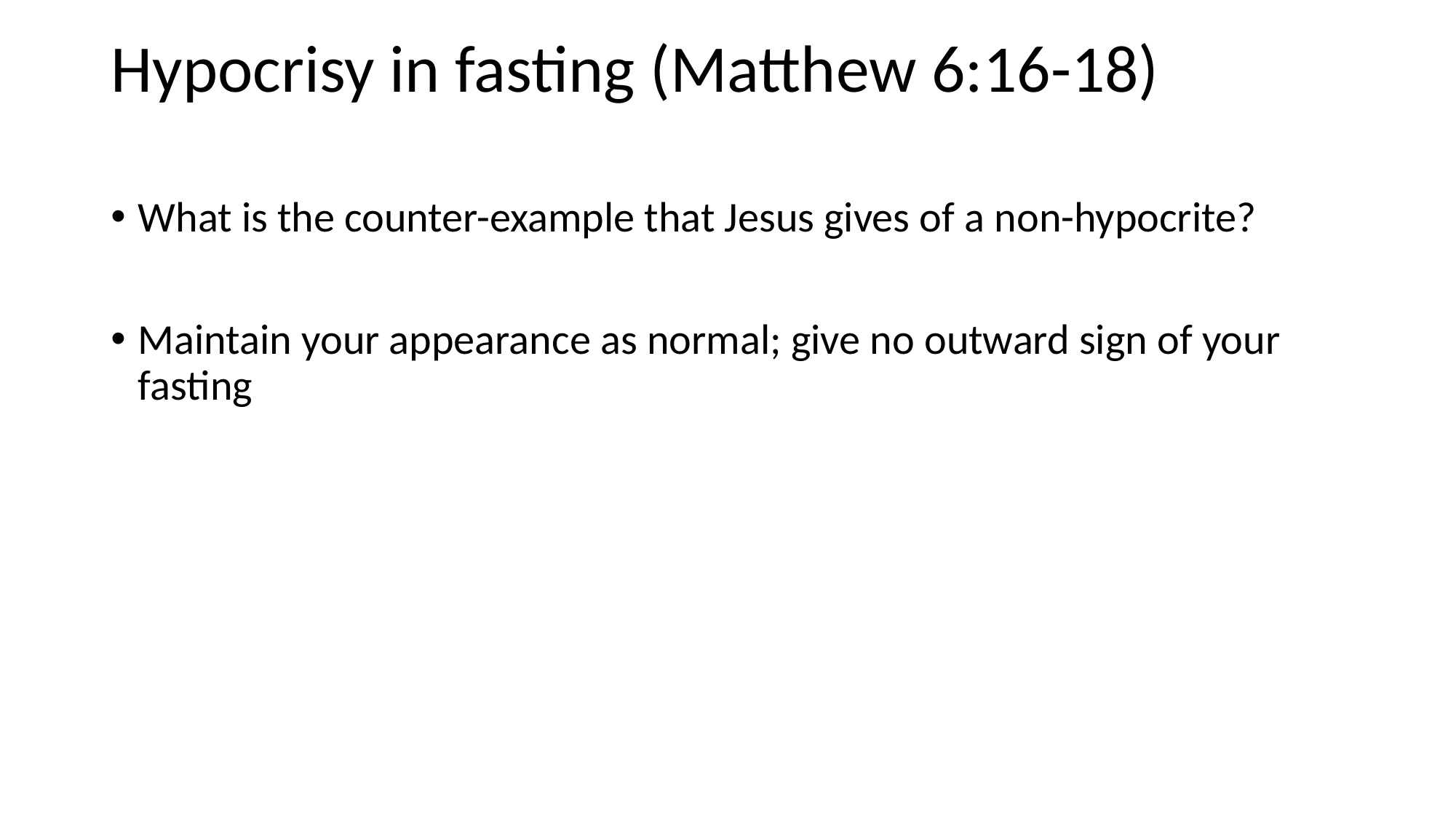

# Hypocrisy in fasting (Matthew 6:16-18)

What is the counter-example that Jesus gives of a non-hypocrite?

Maintain your appearance as normal; give no outward sign of your fasting